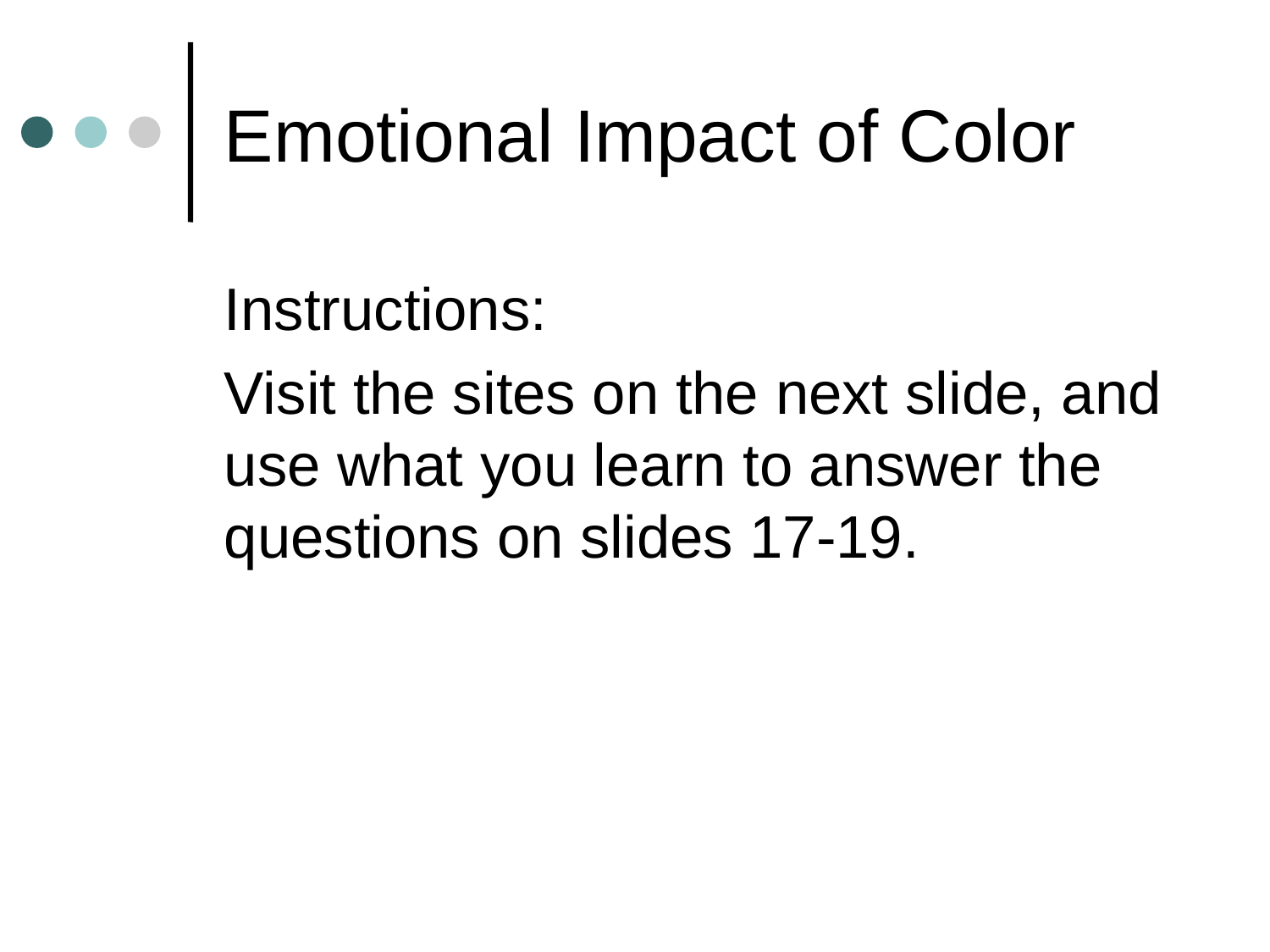

# Emotional Impact of Color
Instructions:
Visit the sites on the next slide, and use what you learn to answer the questions on slides 17-19.